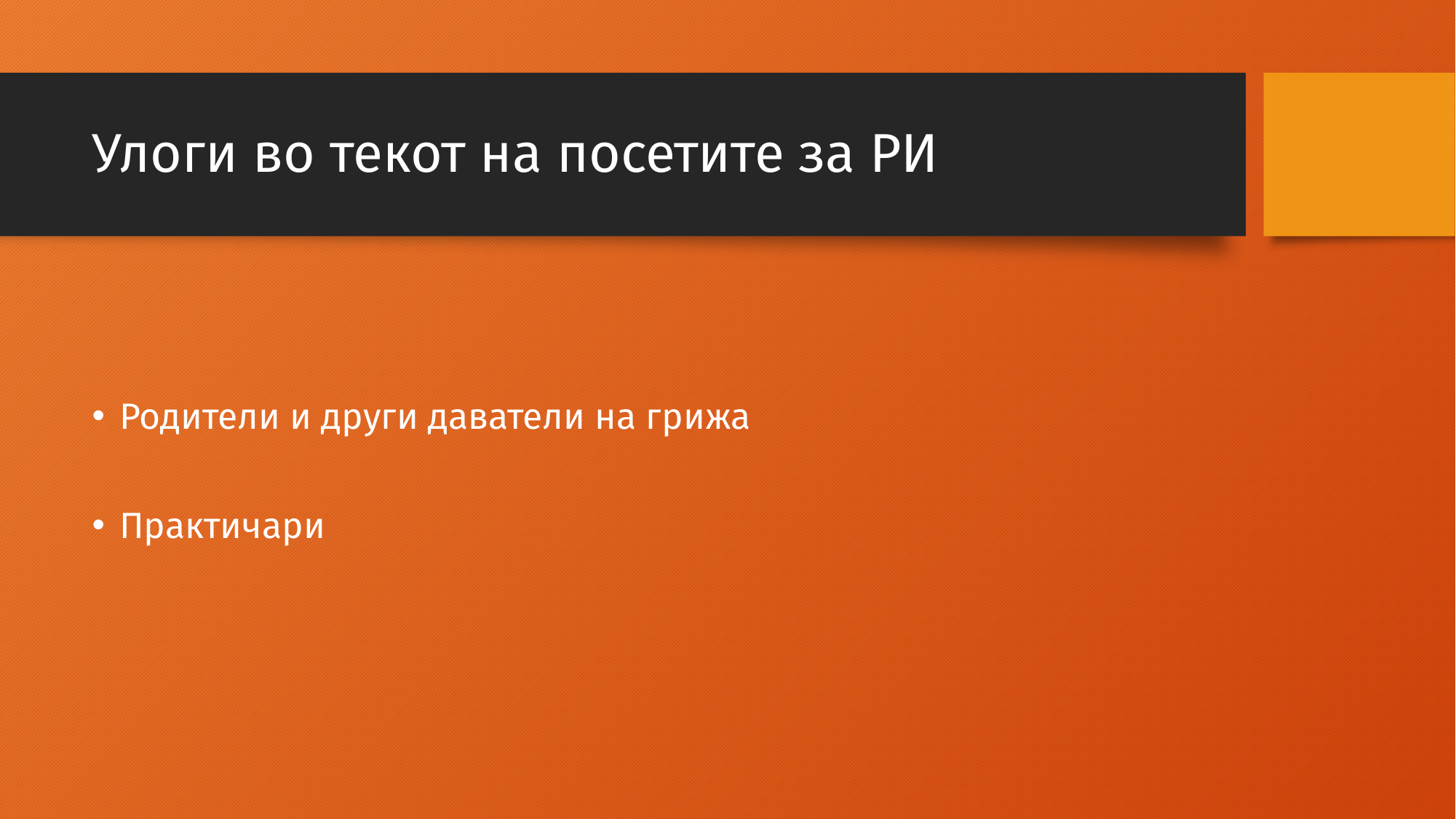

# Улоги во текот на посетите за РИ

Родители и други даватели на грижа

Практичари